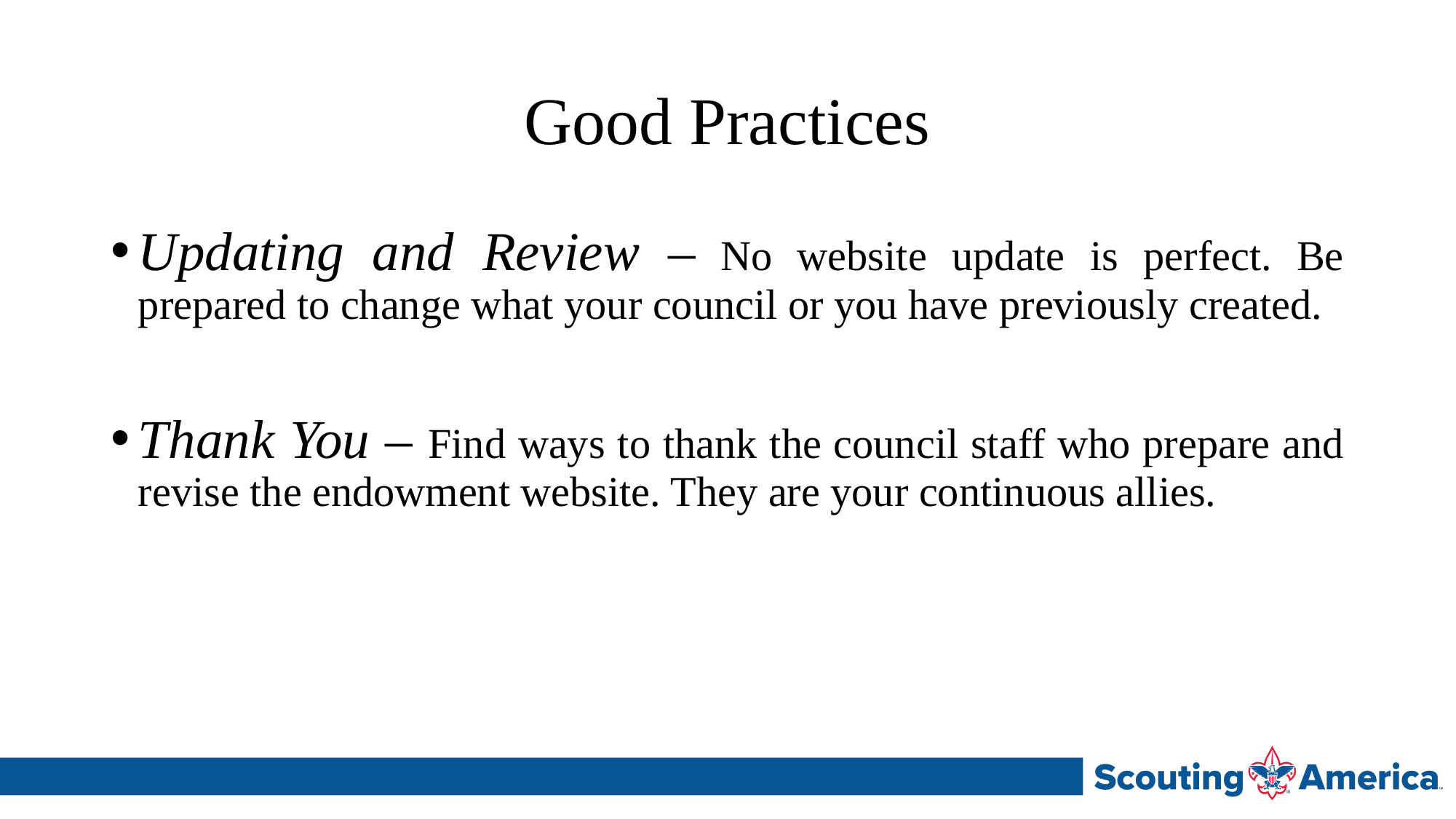

# Good Practices
Updating and Review – No website update is perfect. Be prepared to change what your council or you have previously created.

Thank You – Find ways to thank the council staff who prepare and revise the endowment website. They are your continuous allies.